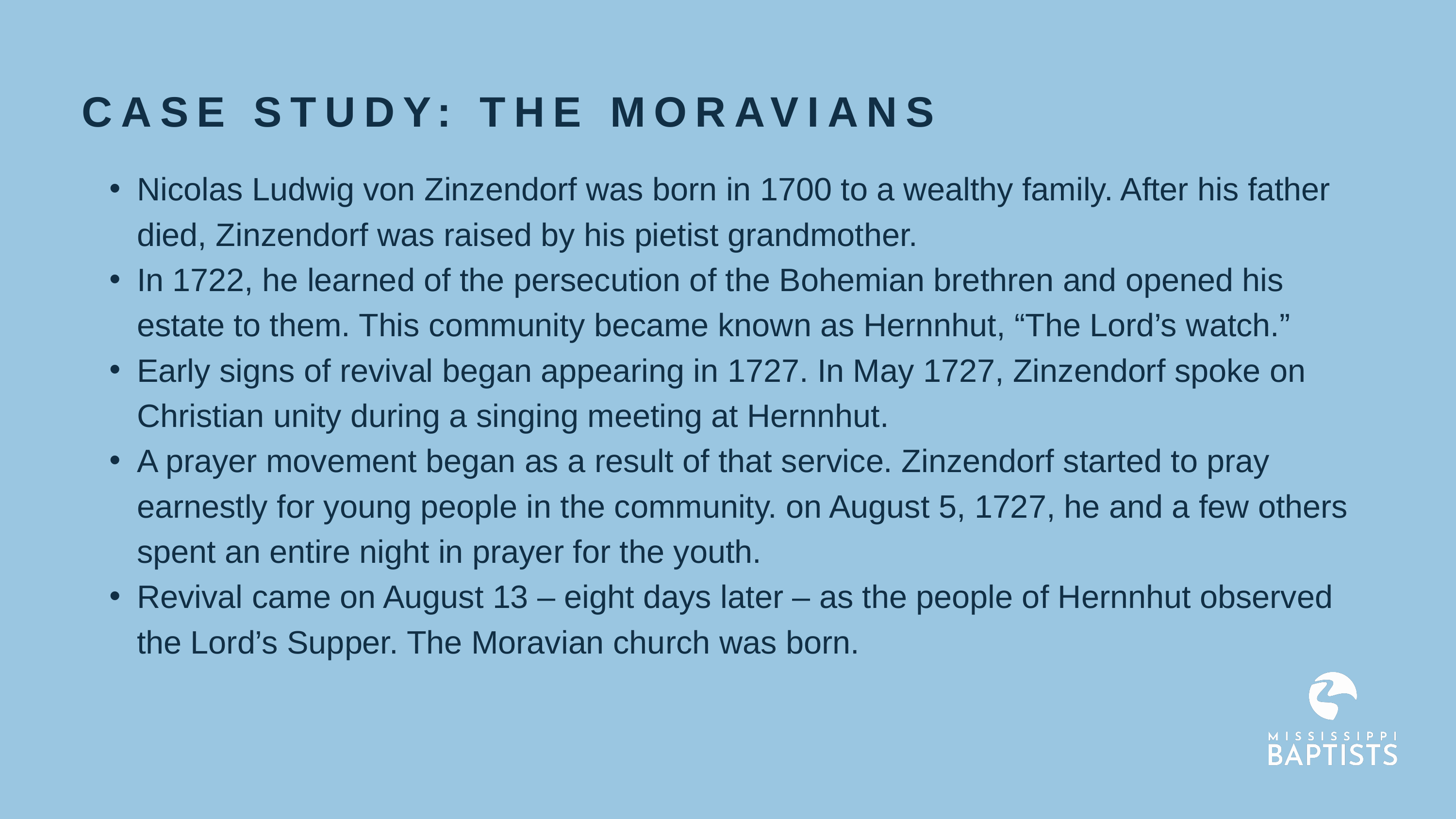

CASE STUDY: THE MORAVIANS
Nicolas Ludwig von Zinzendorf was born in 1700 to a wealthy family. After his father died, Zinzendorf was raised by his pietist grandmother.
In 1722, he learned of the persecution of the Bohemian brethren and opened his estate to them. This community became known as Hernnhut, “The Lord’s watch.”
Early signs of revival began appearing in 1727. In May 1727, Zinzendorf spoke on Christian unity during a singing meeting at Hernnhut.
A prayer movement began as a result of that service. Zinzendorf started to pray earnestly for young people in the community. on August 5, 1727, he and a few others spent an entire night in prayer for the youth.
Revival came on August 13 – eight days later – as the people of Hernnhut observed the Lord’s Supper. The Moravian church was born.